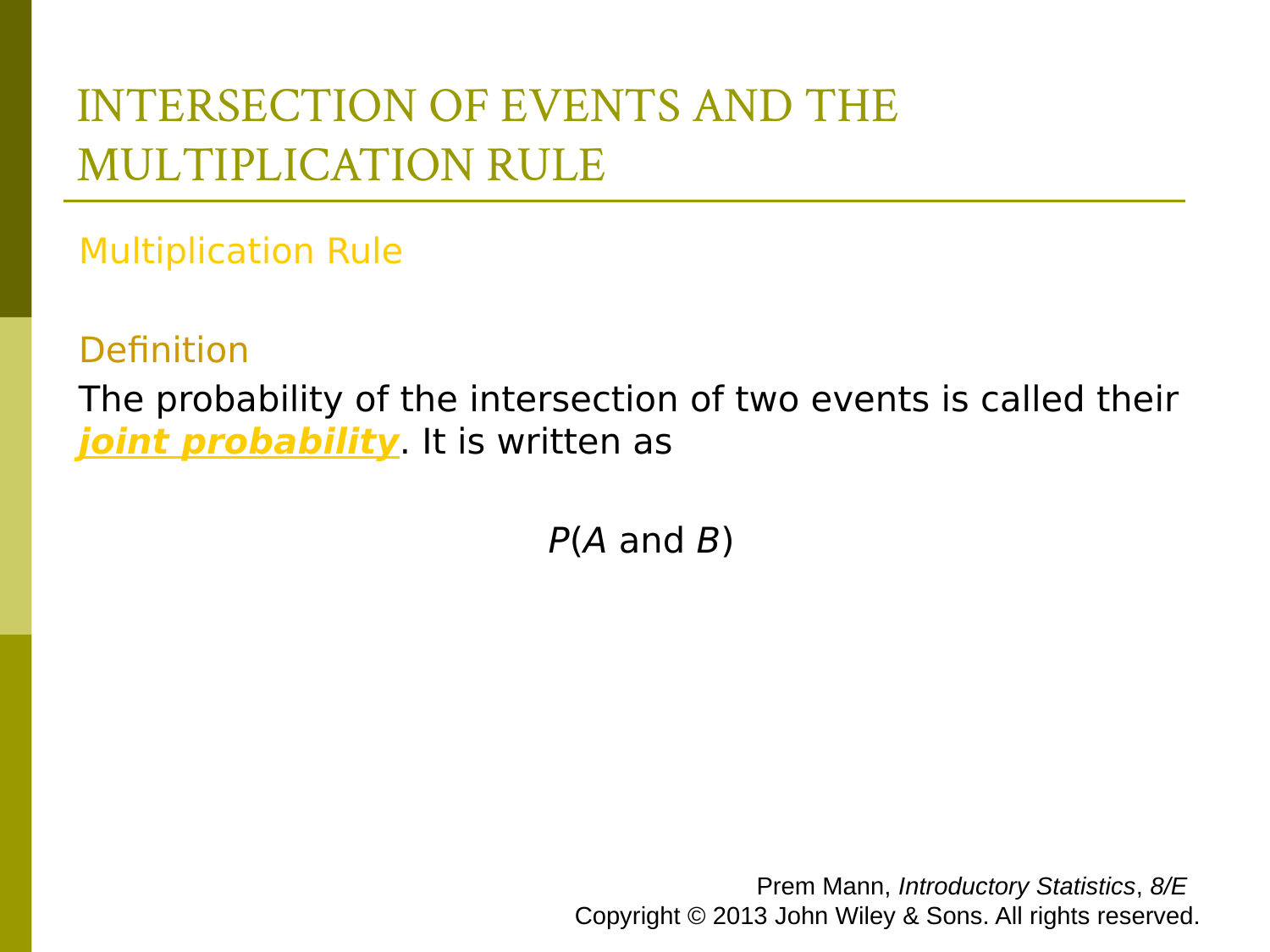

# INTERSECTION OF EVENTS AND THE MULTIPLICATION RULE
Multiplication Rule

Definition
The probability of the intersection of two events is called their joint probability. It is written as

P(A and B)
                          Prem Mann, Introductory Statistics, 8/E Copyright © 2013 John Wiley & Sons. All rights reserved.